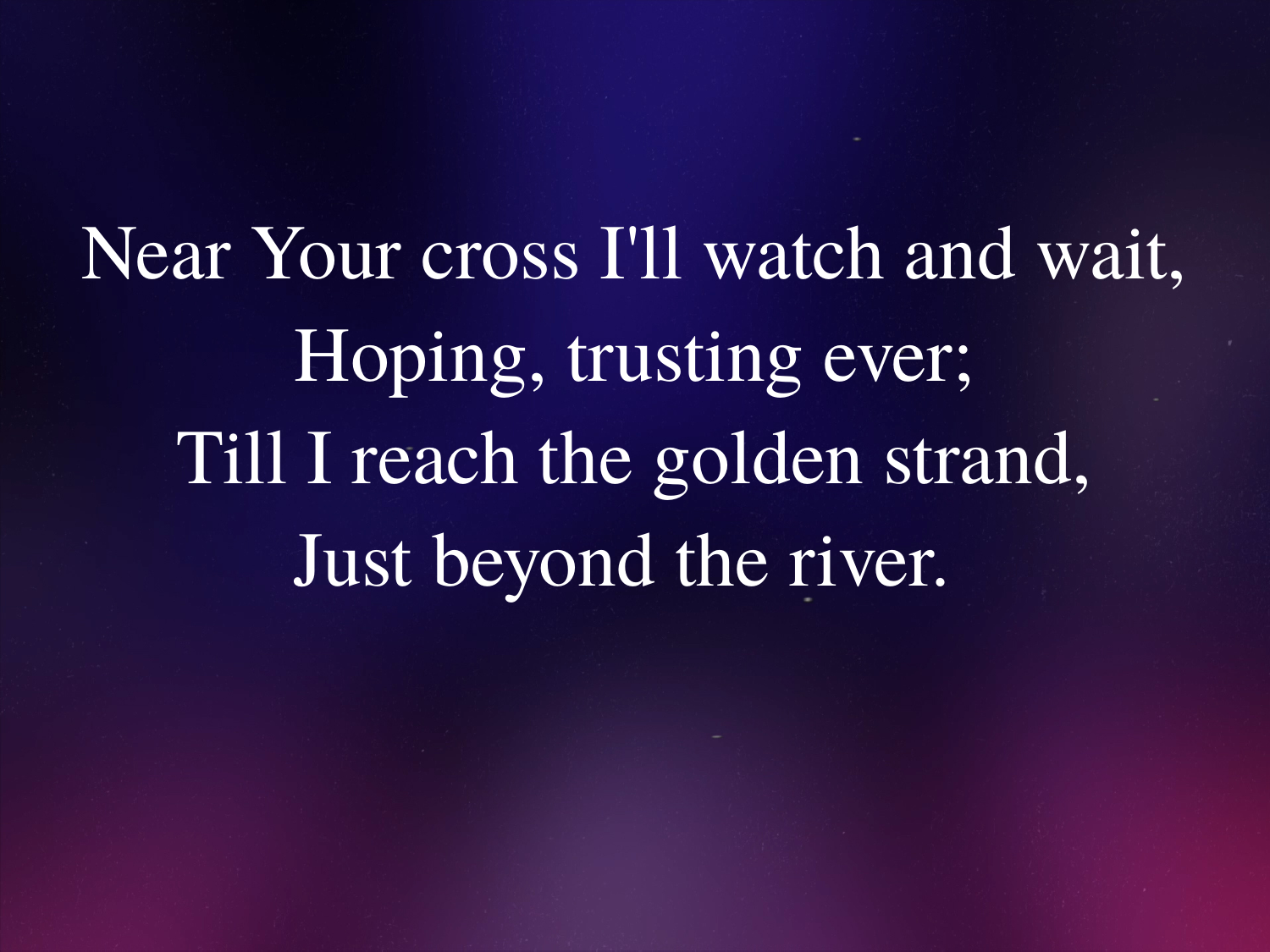

# Near Your cross I'll watch and wait, Hoping, trusting ever; Till I reach the golden strand, Just beyond the river.